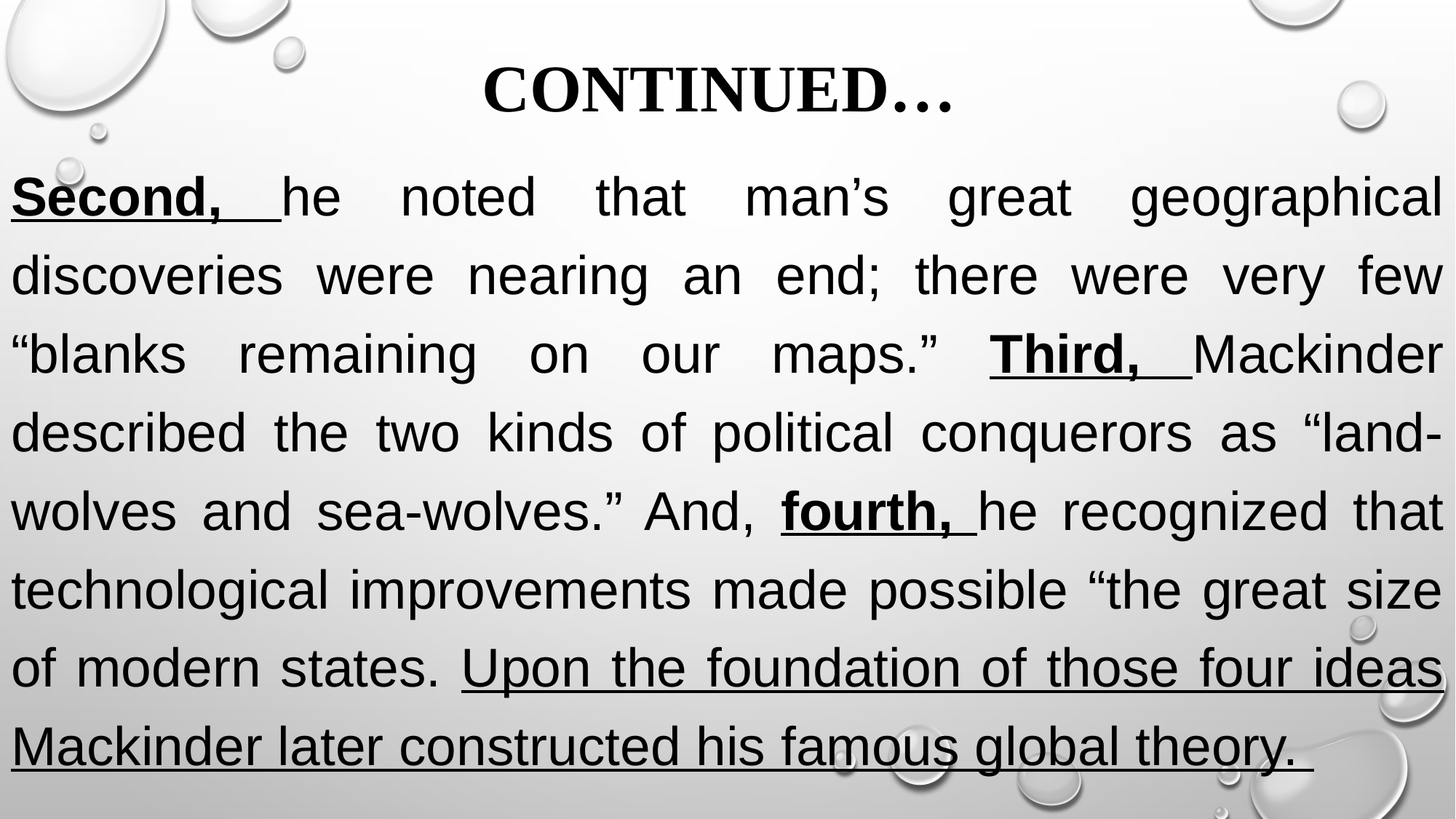

# Continued…
Second, he noted that man’s great geographical discoveries were nearing an end; there were very few “blanks remaining on our maps.” Third, Mackinder described the two kinds of political conquerors as “land-wolves and sea-wolves.” And, fourth, he recognized that technological improvements made possible “the great size of modern states. Upon the foundation of those four ideas Mackinder later constructed his famous global theory.